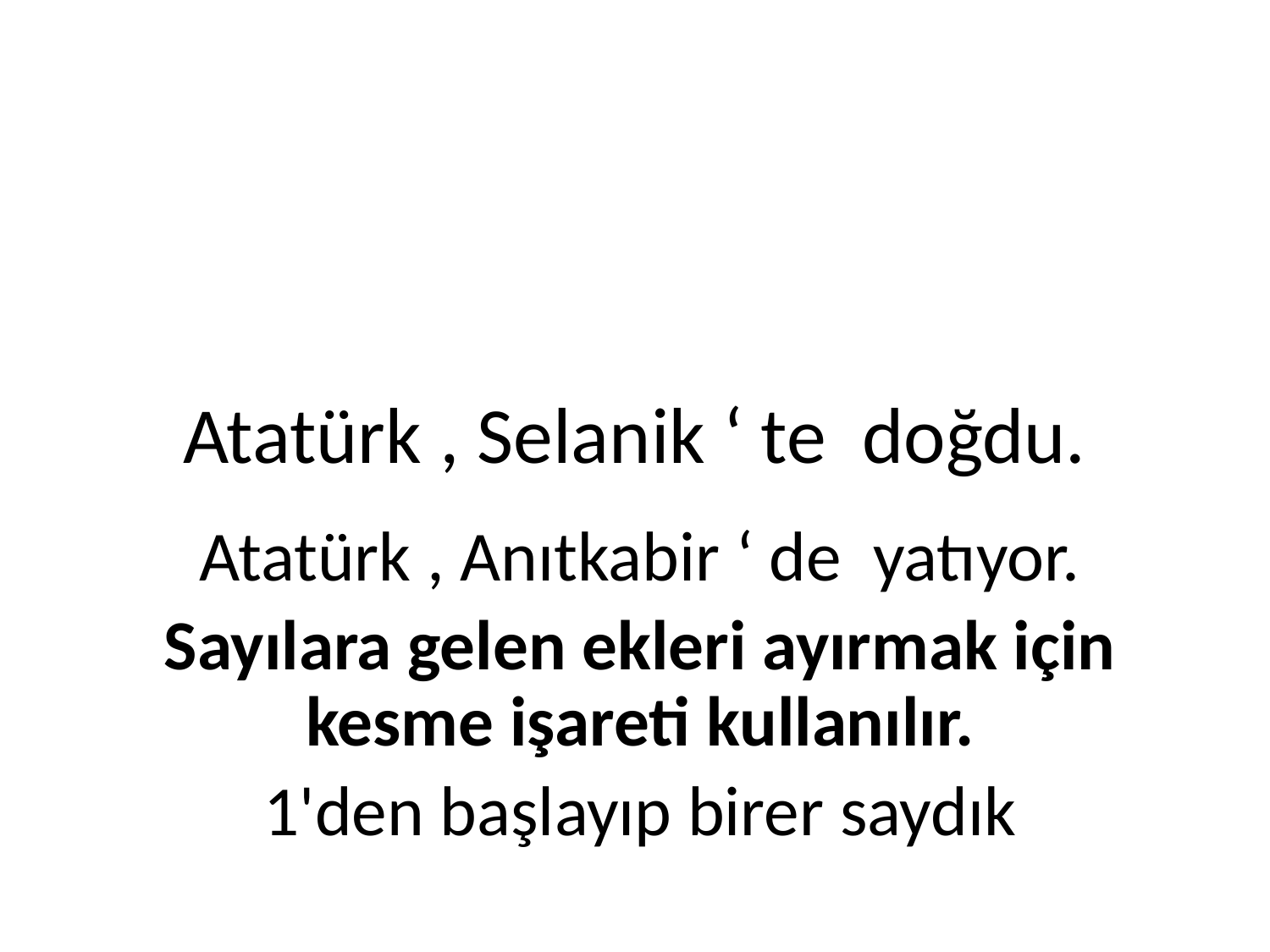

# Atatürk , Selanik ‘ te  doğdu.
Atatürk , Anıtkabir ‘ de  yatıyor.
Sayılara gelen ekleri ayırmak için kesme işareti kullanılır.
1'den başlayıp birer saydık